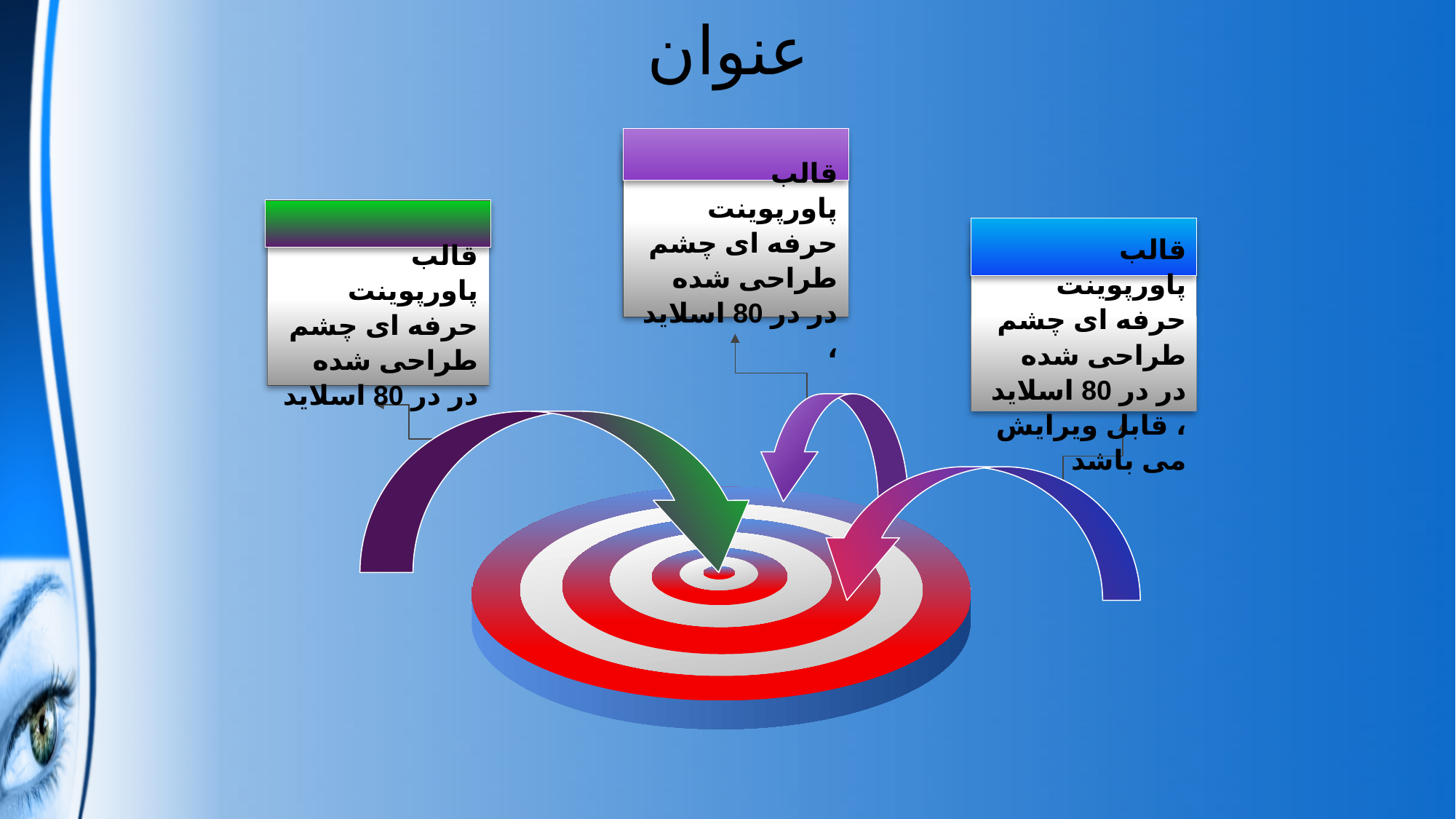

عنوان

قالب پاورپوينت حرفه ای چشم طراحی شده در در 80 اسلاید ،

قالب پاورپوينت حرفه ای چشم طراحی شده در در 80 اسلاید
قالب پاورپوينت حرفه ای چشم طراحی شده در در 80 اسلاید ، قابل ویرایش می باشد